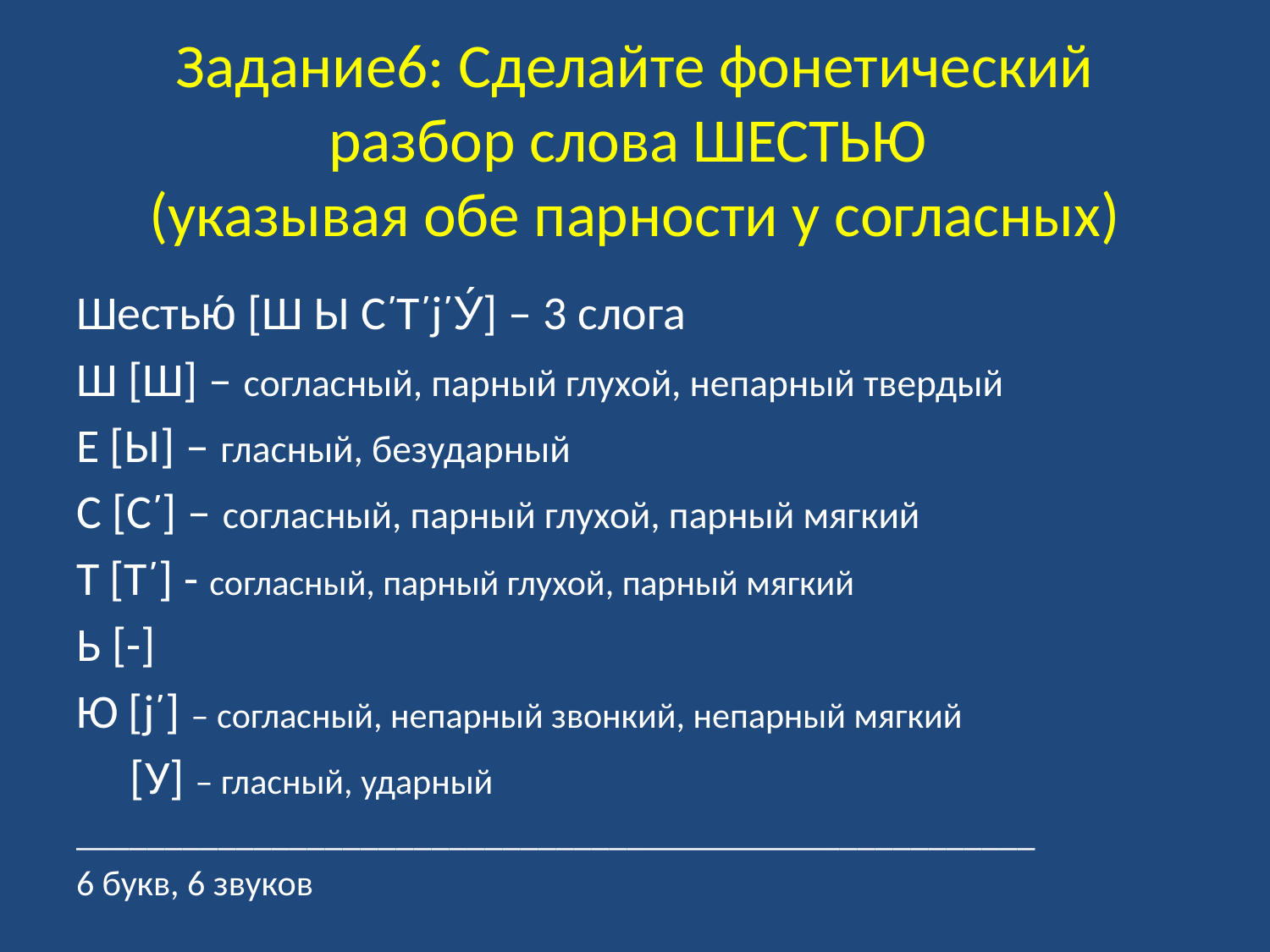

# Задание6: Сделайте фонетический разбор слова ШЕСТЬЮ (указывая обе парности у согласных)
Шестью́ [Ш Ы С̕ Т̕ j̕ У́] – 3 слога
Ш [Ш] – согласный, парный глухой, непарный твердый
Е [Ы] – гласный, безударный
С [С̕ ] – согласный, парный глухой, парный мягкий
Т [Т̕ ] - согласный, парный глухой, парный мягкий
Ь [-]
Ю [j̕ ] – согласный, непарный звонкий, непарный мягкий
     [У] – гласный, ударный
______________________________________________________
6 букв, 6 звуков